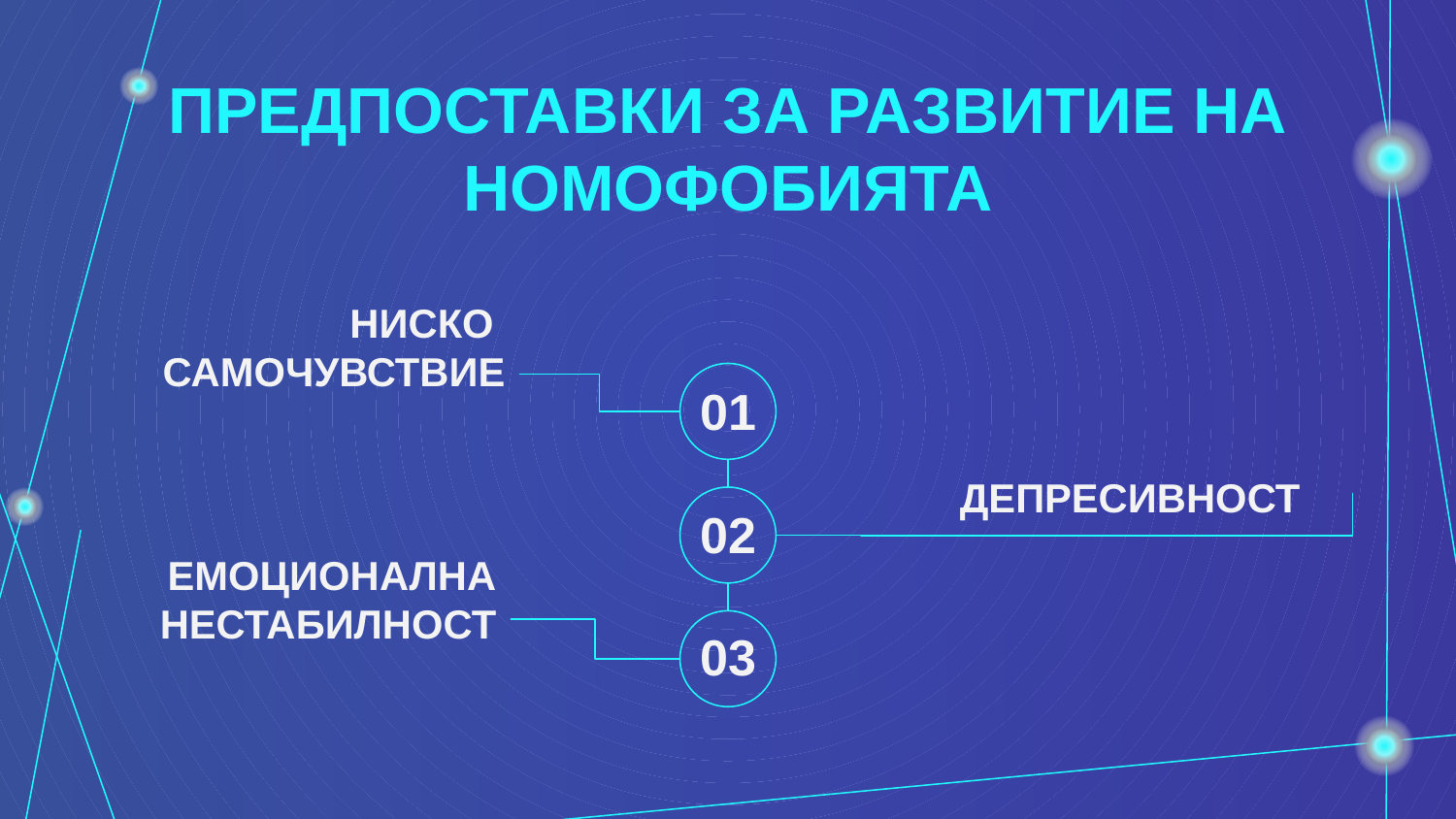

ПРЕДПОСТАВКИ ЗА РАЗВИТИЕ НА НОМОФОБИЯТА
НИСКО
САМОЧУВСТВИЕ

01
ДЕПРЕСИВНОСТ

02
ЕМОЦИОНАЛНА НЕСТАБИЛНОСТ

03